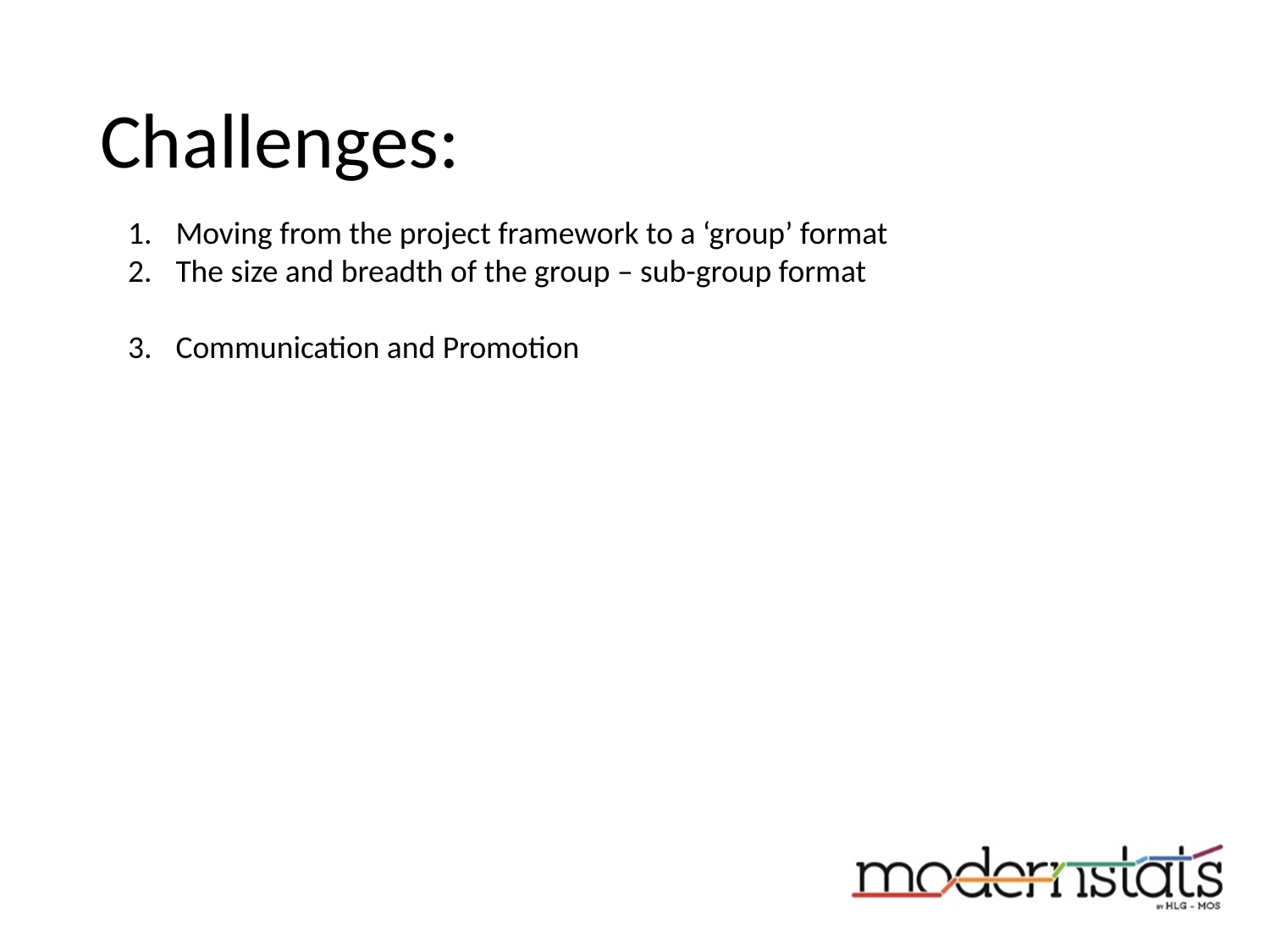

# Challenges:
Moving from the project framework to a ‘group’ format
The size and breadth of the group – sub-group format

Communication and Promotion